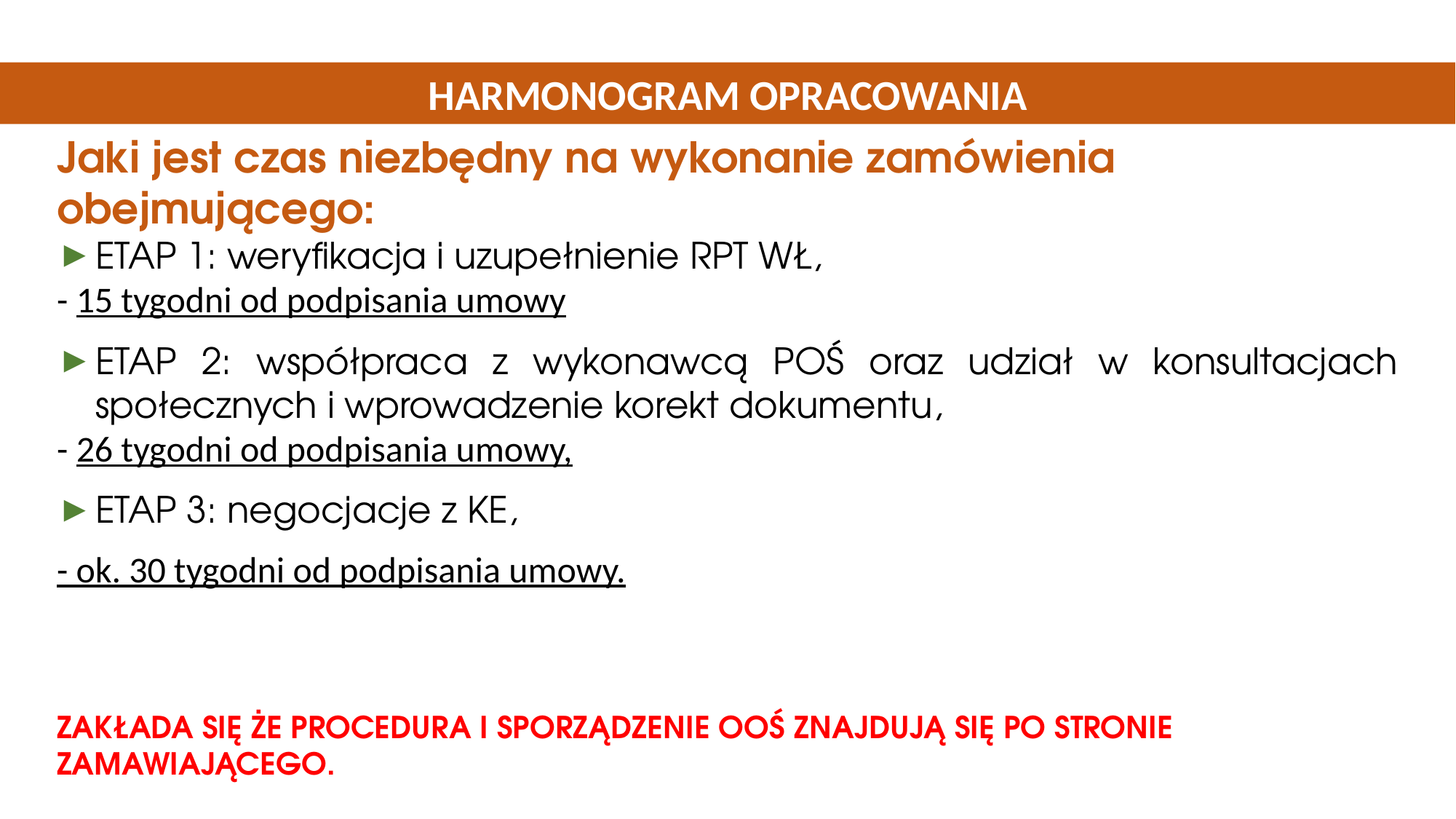

HARMONOGRAM OPRACOWANIA
Jaki jest czas niezbędny na wykonanie zamówienia obejmującego:
ETAP 1: weryfikacja i uzupełnienie RPT WŁ,
- 15 tygodni od podpisania umowy
ETAP 2: współpraca z wykonawcą POŚ oraz udział w konsultacjach społecznych i wprowadzenie korekt dokumentu,
- 26 tygodni od podpisania umowy,
ETAP 3: negocjacje z KE,
- ok. 30 tygodni od podpisania umowy.

ZAKŁADA SIĘ ŻE PROCEDURA I SPORZĄDZENIE OOŚ ZNAJDUJĄ SIĘ PO STRONIE ZAMAWIAJĄCEGO.

`